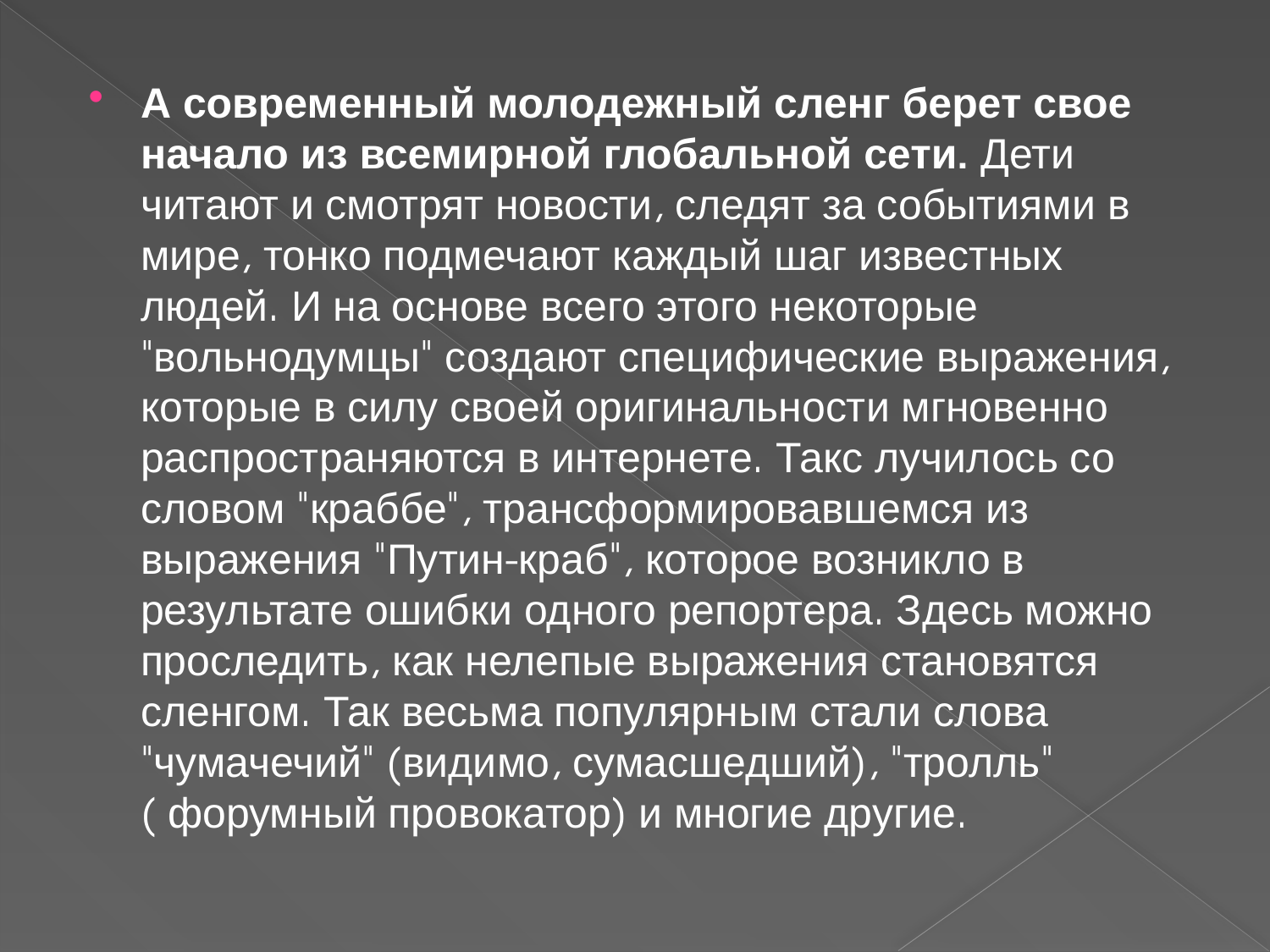

А современный молодежный сленг берет свое начало из всемирной глобальной сети. Дети читают и смотрят новости, следят за событиями в мире, тонко подмечают каждый шаг известных людей. И на основе всего этого некоторые "вольнодумцы" создают специфические выражения, которые в силу своей оригинальности мгновенно распространяются в интернете. Такс лучилось со словом "краббе", трансформировавшемся из выражения "Путин-краб", которое возникло в результате ошибки одного репортера. Здесь можно проследить, как нелепые выражения становятся сленгом. Так весьма популярным стали слова "чумачечий" (видимо, сумасшедший), "тролль" ( форумный провокатор) и многие другие.